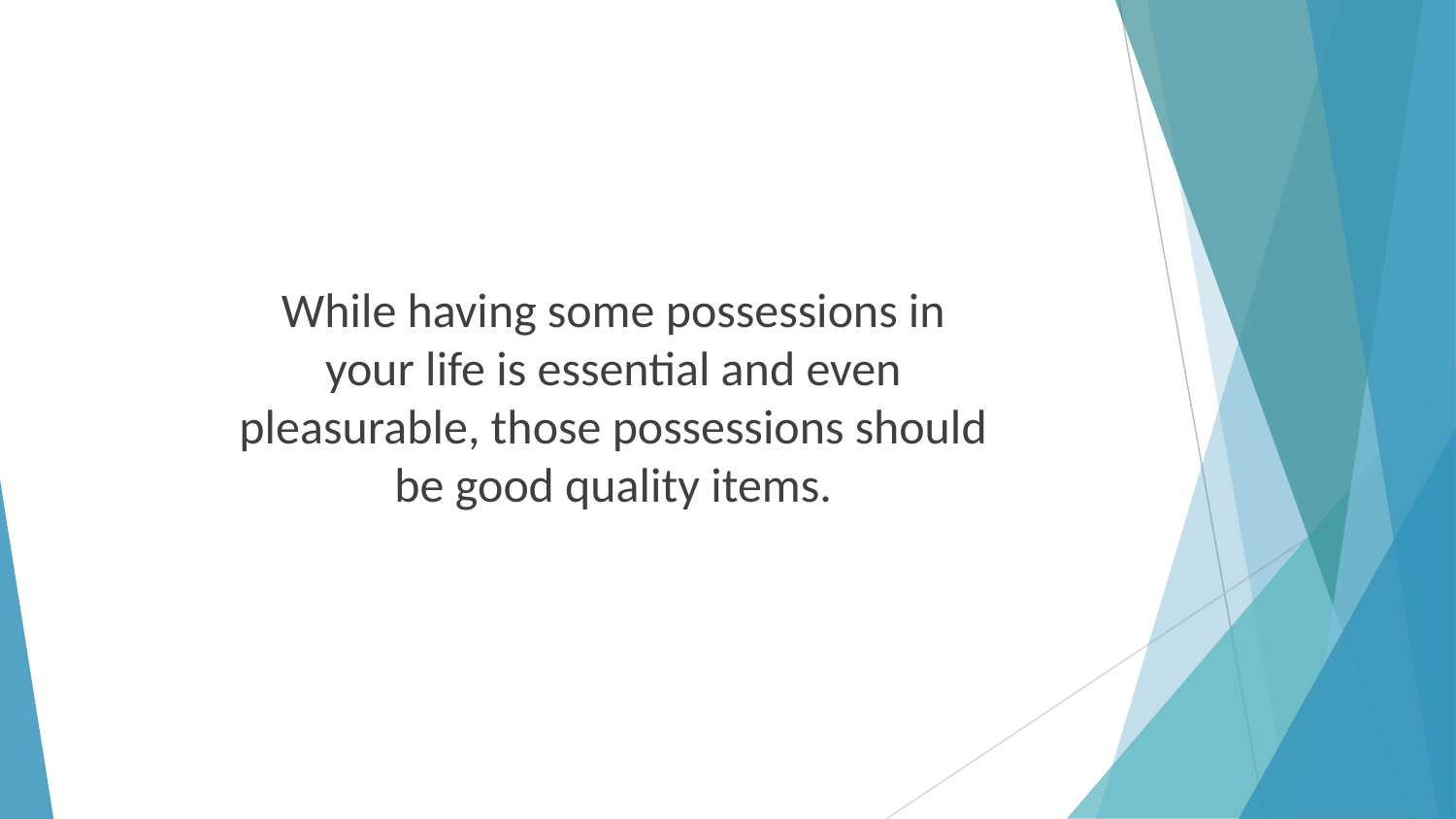

While having some possessions in your life is essential and even pleasurable, those possessions should be good quality items.